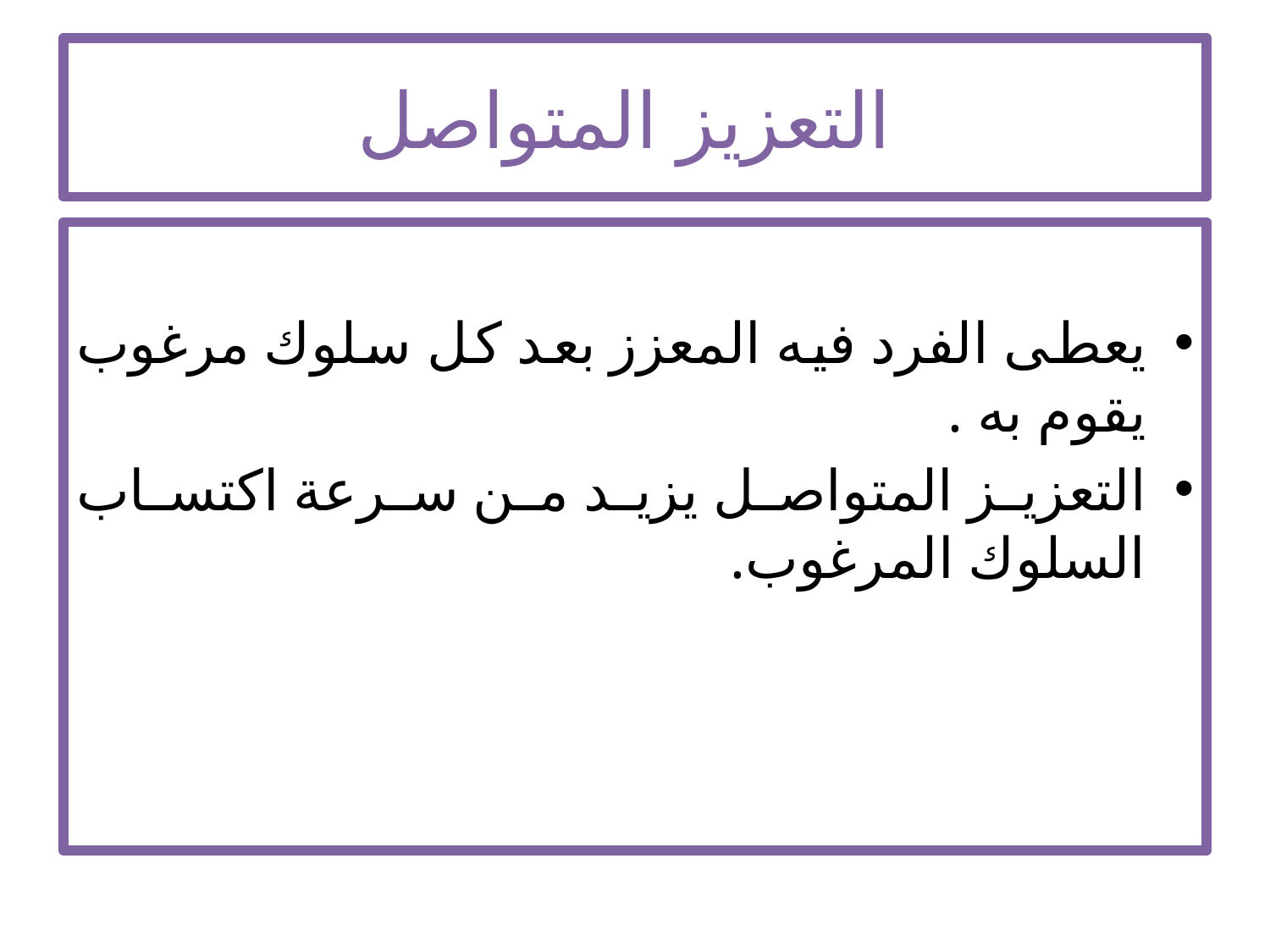

# التعزيز المتواصل

يعطى الفرد فيه المعزز بعد كل سلوك مرغوب يقوم به .
التعزيز المتواصل يزيد من سرعة اكتساب السلوك المرغوب.